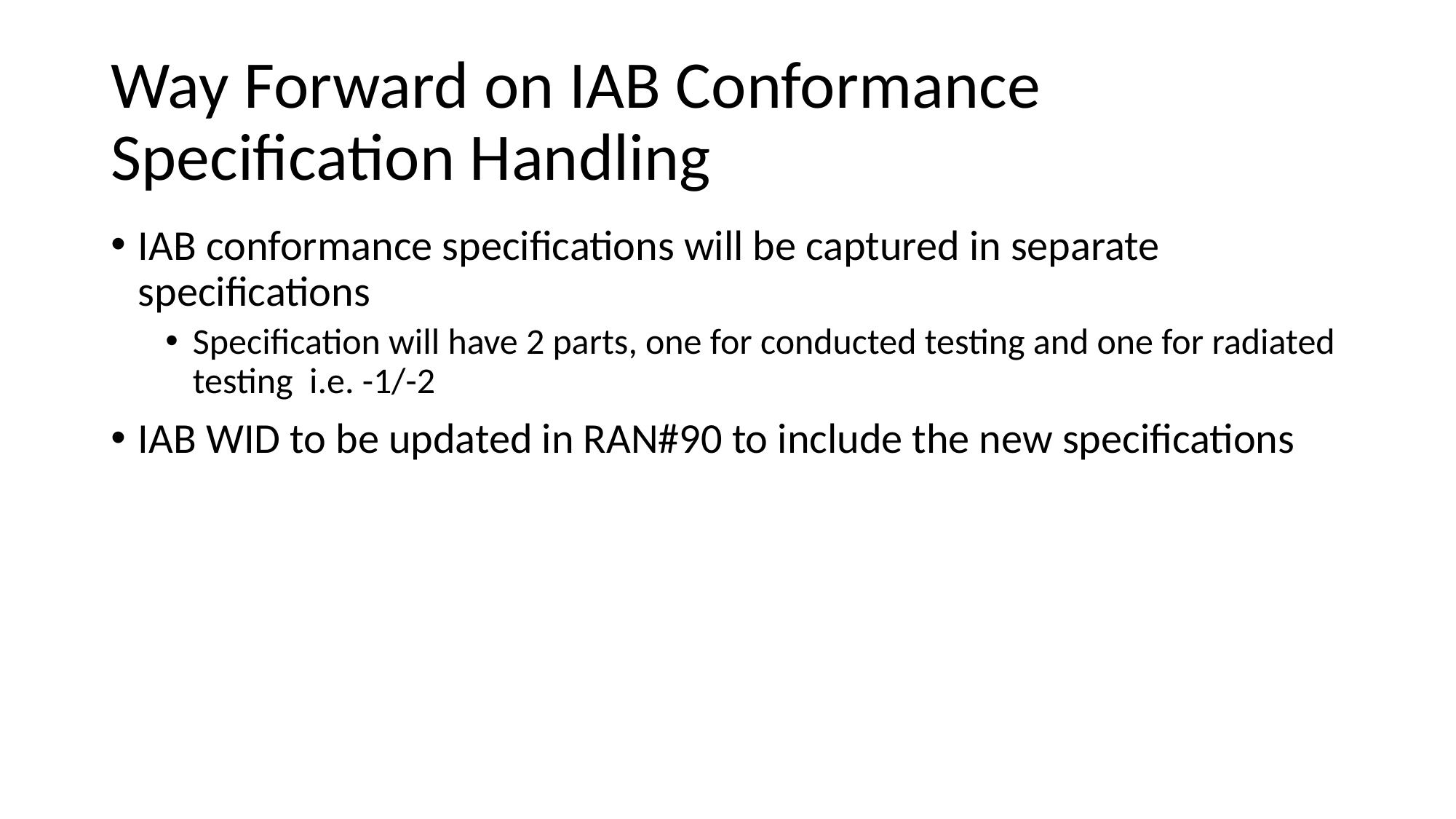

# Way Forward on IAB Conformance Specification Handling
IAB conformance specifications will be captured in separate specifications
Specification will have 2 parts, one for conducted testing and one for radiated testing  i.e. -1/-2
IAB WID to be updated in RAN#90 to include the new specifications